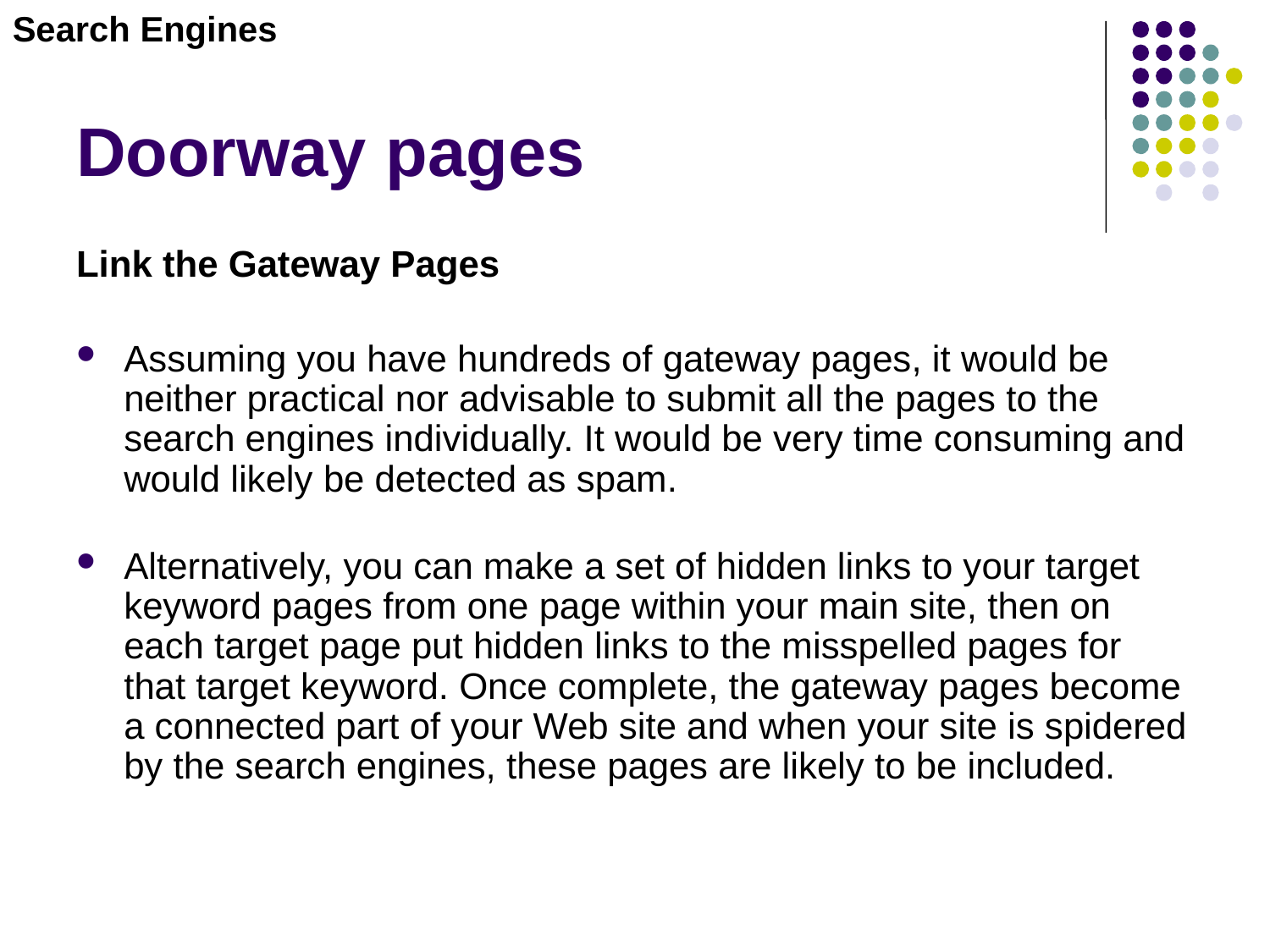

Search Engines
# Doorway pages
Link the Gateway Pages

Assuming you have hundreds of gateway pages, it would be neither practical nor advisable to submit all the pages to the search engines individually. It would be very time consuming and would likely be detected as spam.
Alternatively, you can make a set of hidden links to your target keyword pages from one page within your main site, then on each target page put hidden links to the misspelled pages for that target keyword. Once complete, the gateway pages become a connected part of your Web site and when your site is spidered by the search engines, these pages are likely to be included.